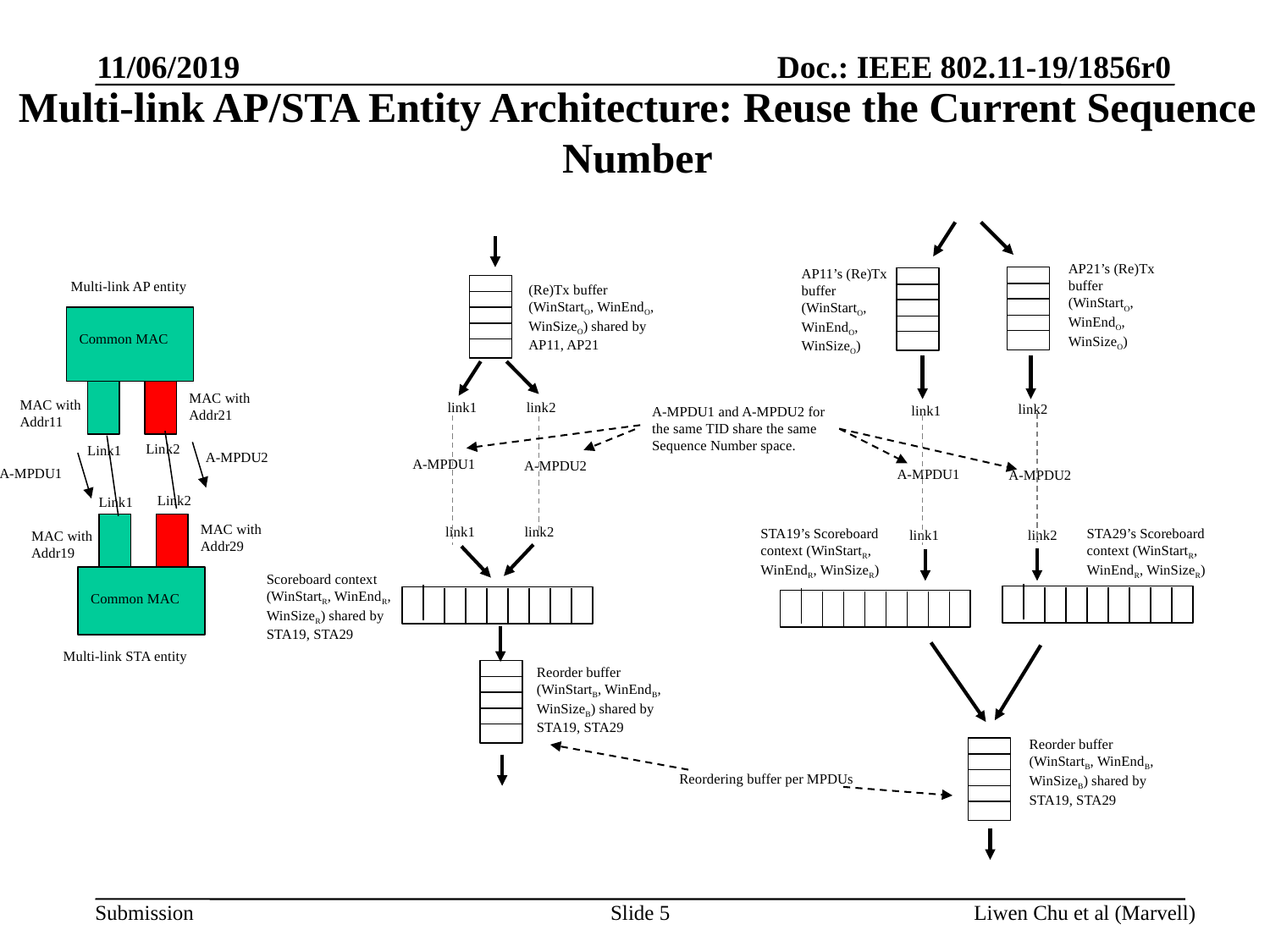

11/06/2019
# Multi-link AP/STA Entity Architecture: Reuse the Current Sequence Number
AP21’s (Re)Tx buffer (WinStartO, WinEndO, WinSizeO)
AP11’s (Re)Tx buffer (WinStartO, WinEndO, WinSizeO)

Multi-link AP entity
(Re)Tx buffer (WinStartO, WinEndO, WinSizeO) shared by AP11, AP21

Common MAC

MAC with Addr21
MAC with Addr11
link1
link2
link2
link1
A-MPDU1 and A-MPDU2 for the same TID share the same Sequence Number space.
Link2
Link1
A-MPDU2
A-MPDU1
A-MPDU2
A-MPDU1
A-MPDU1
A-MPDU2
Link2
Link1

MAC with Addr29
link1
link2
STA19’s Scoreboard context (WinStartR, WinEndR, WinSizeR)
STA29’s Scoreboard context (WinStartR, WinEndR, WinSizeR)
link1
link2
MAC with Addr19
Scoreboard context (WinStartR, WinEndR, WinSizeR) shared by STA19, STA29

Common MAC

Multi-link STA entity
Reorder buffer (WinStartB, WinEndB, WinSizeB) shared by STA19, STA29

Reorder buffer (WinStartB, WinEndB, WinSizeB) shared by STA19, STA29

Reordering buffer per MPDUs
Slide 5
Liwen Chu et al (Marvell)